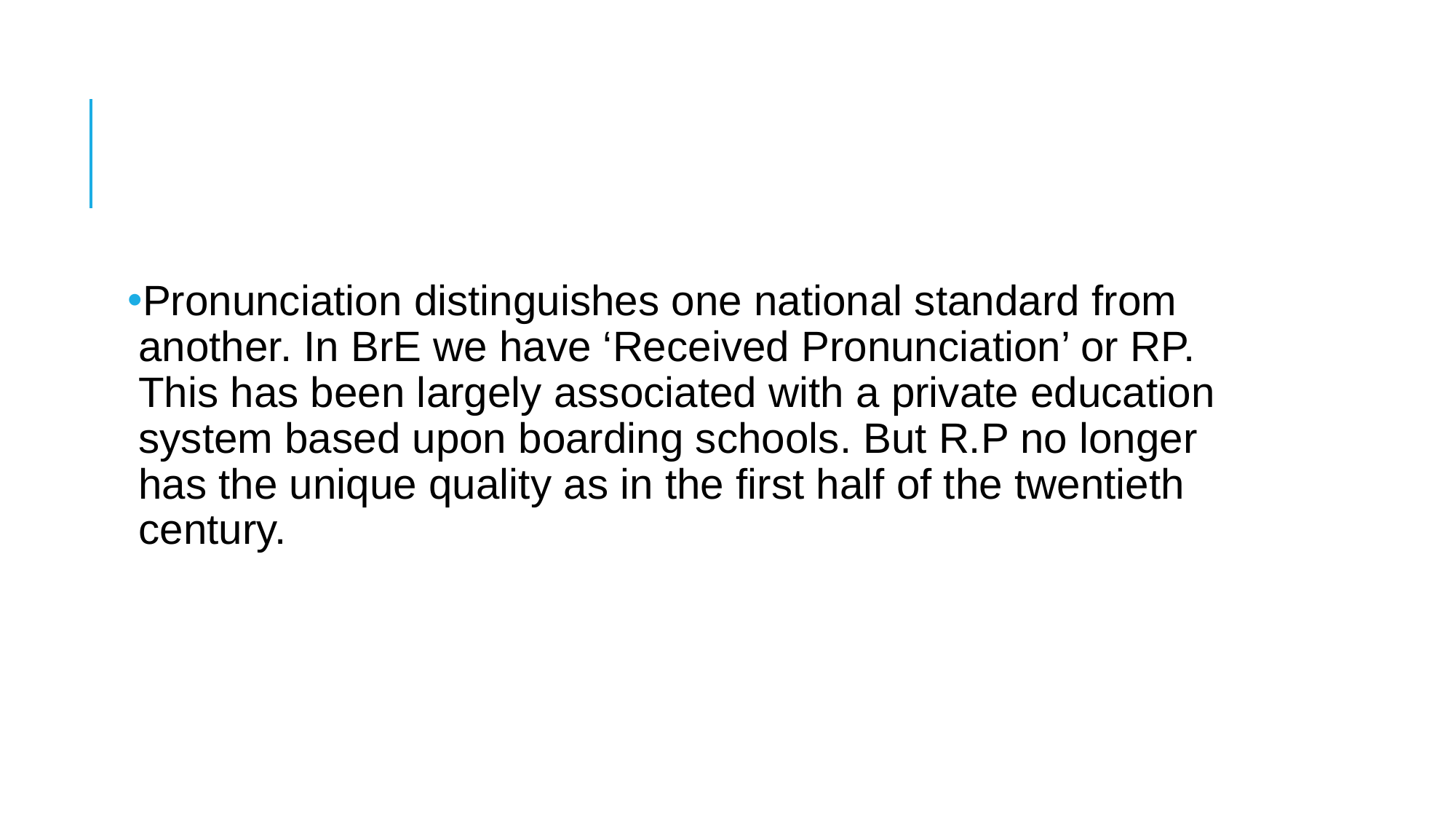

#
Pronunciation distinguishes one national standard from another. In BrE we have ‘Received Pronunciation’ or RP. This has been largely associated with a private education system based upon boarding schools. But R.P no longer has the unique quality as in the first half of the twentieth century.